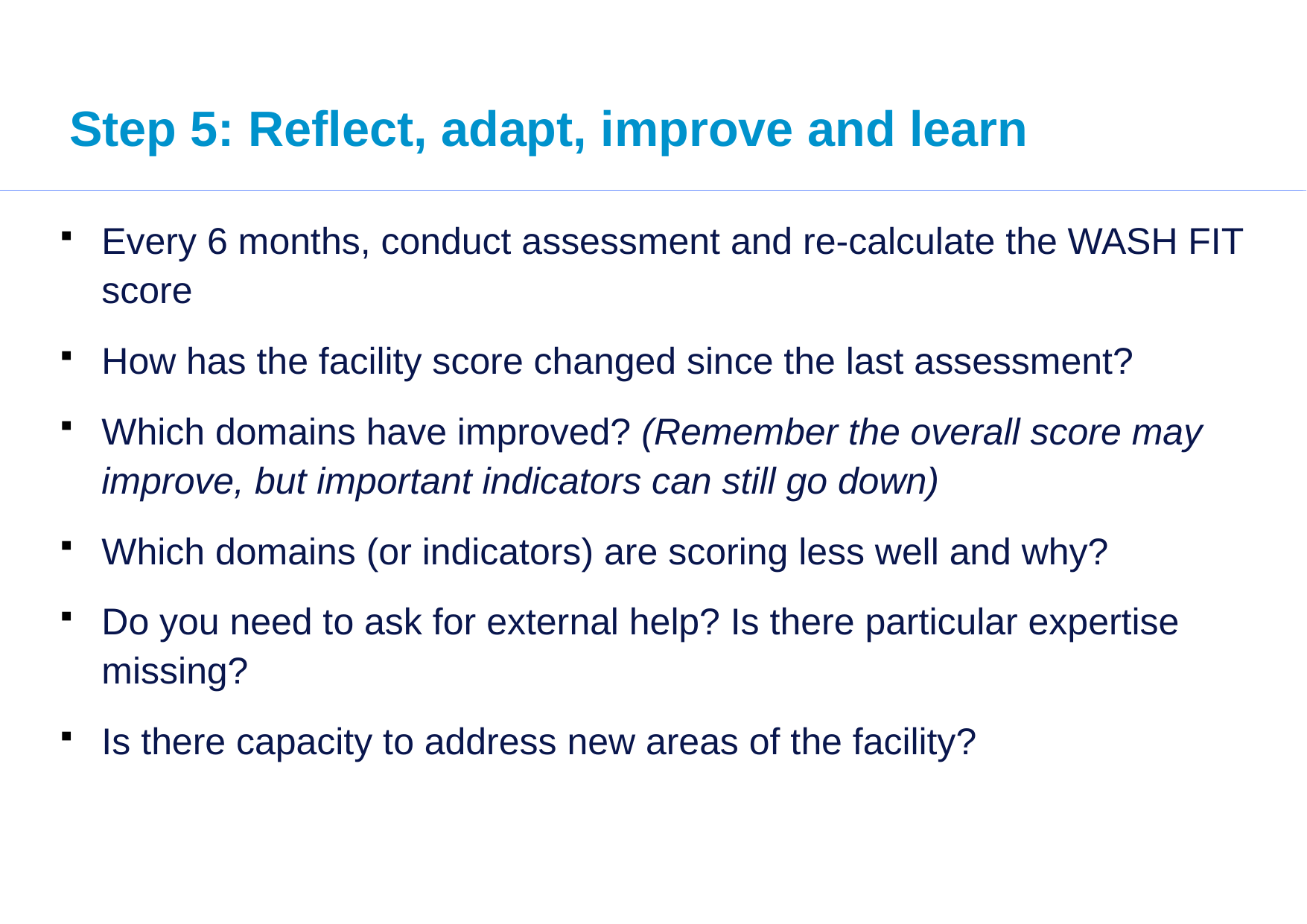

# Step 5: Reflect, adapt, improve and learn
Every 6 months, conduct assessment and re-calculate the WASH FIT score
How has the facility score changed since the last assessment?
Which domains have improved? (Remember the overall score may improve, but important indicators can still go down)
Which domains (or indicators) are scoring less well and why?
Do you need to ask for external help? Is there particular expertise missing?
Is there capacity to address new areas of the facility?